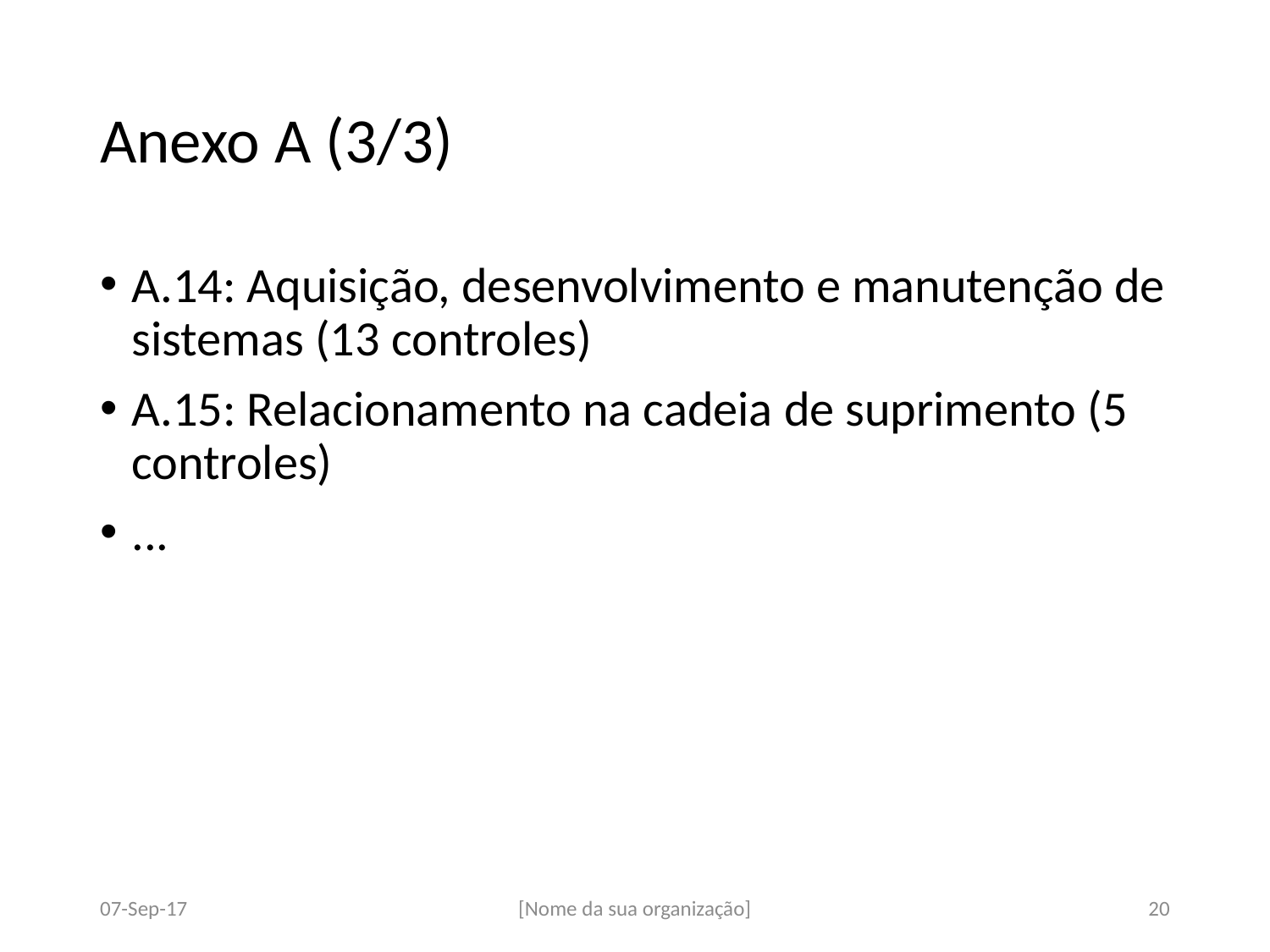

# Anexo A (3/3)
A.14: Aquisição, desenvolvimento e manutenção de sistemas (13 controles)
A.15: Relacionamento na cadeia de suprimento (5 controles)
...
07-Sep-17
[Nome da sua organização]
20